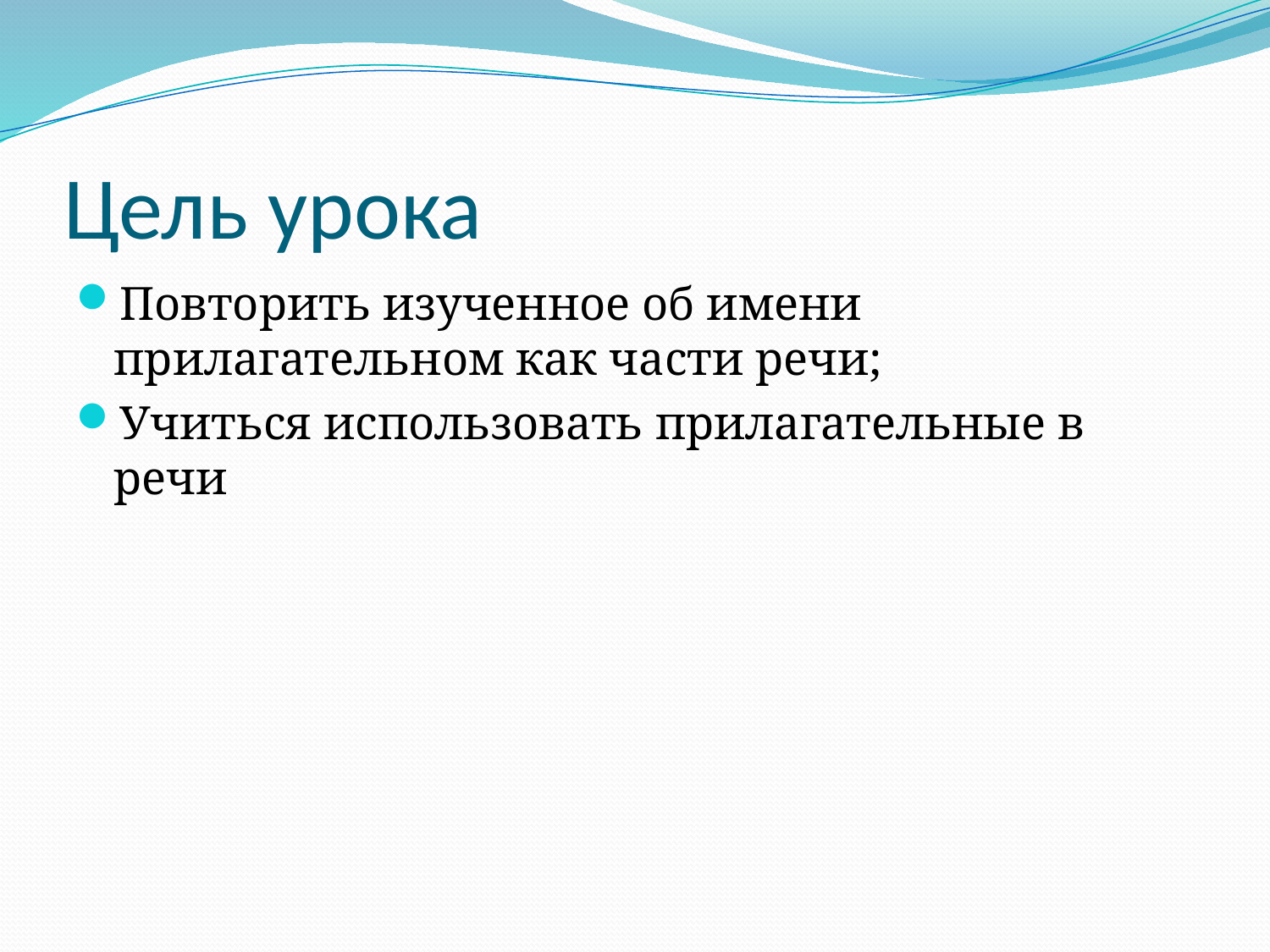

# Цель урока
Повторить изученное об имени прилагательном как части речи;
Учиться использовать прилагательные в речи